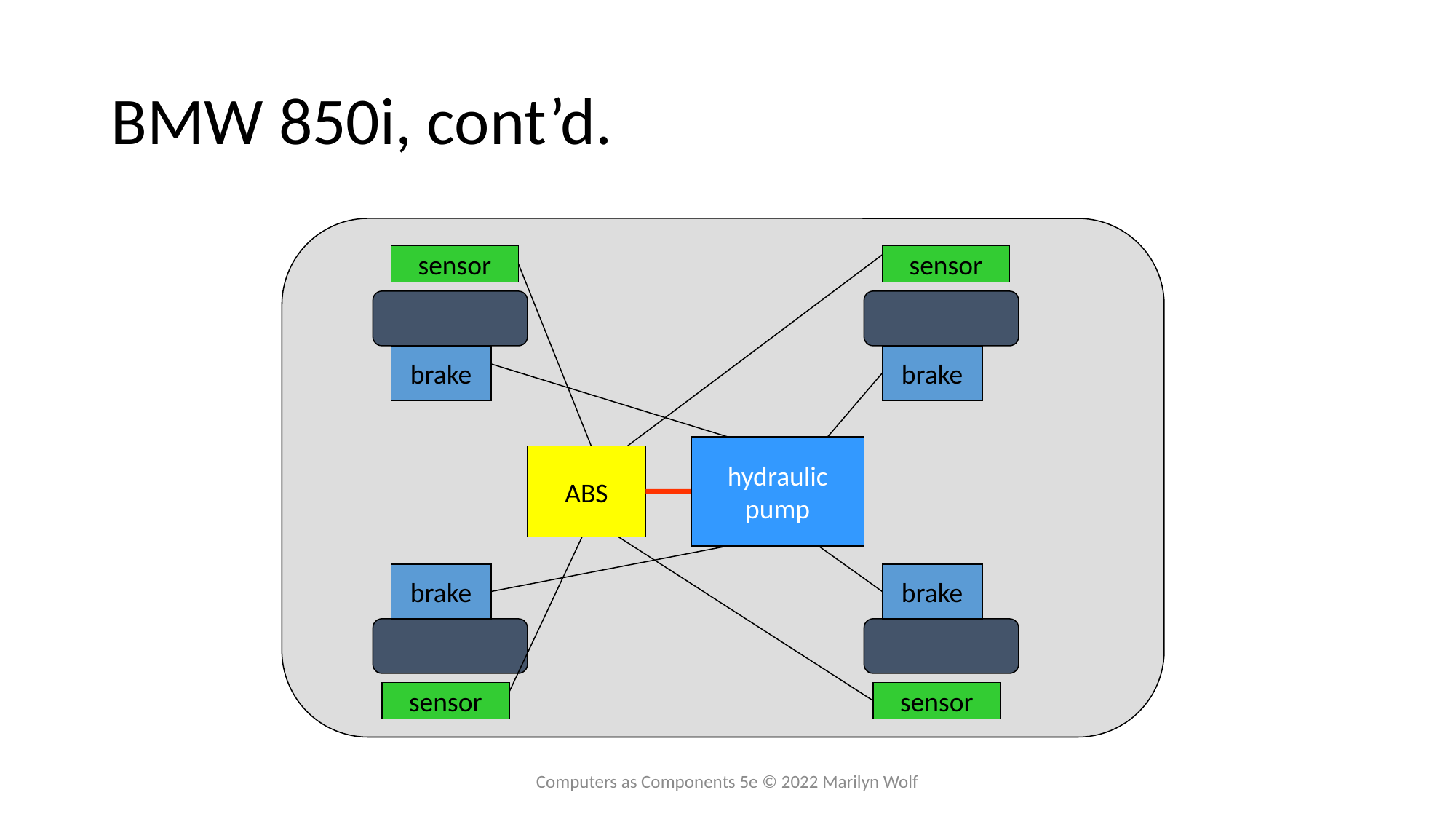

# BMW 850i, cont’d.

sensor
sensor

brake
brake

hydraulic
pump
ABS

brake
brake

sensor
sensor
Computers as Components 5e © 2022 Marilyn Wolf